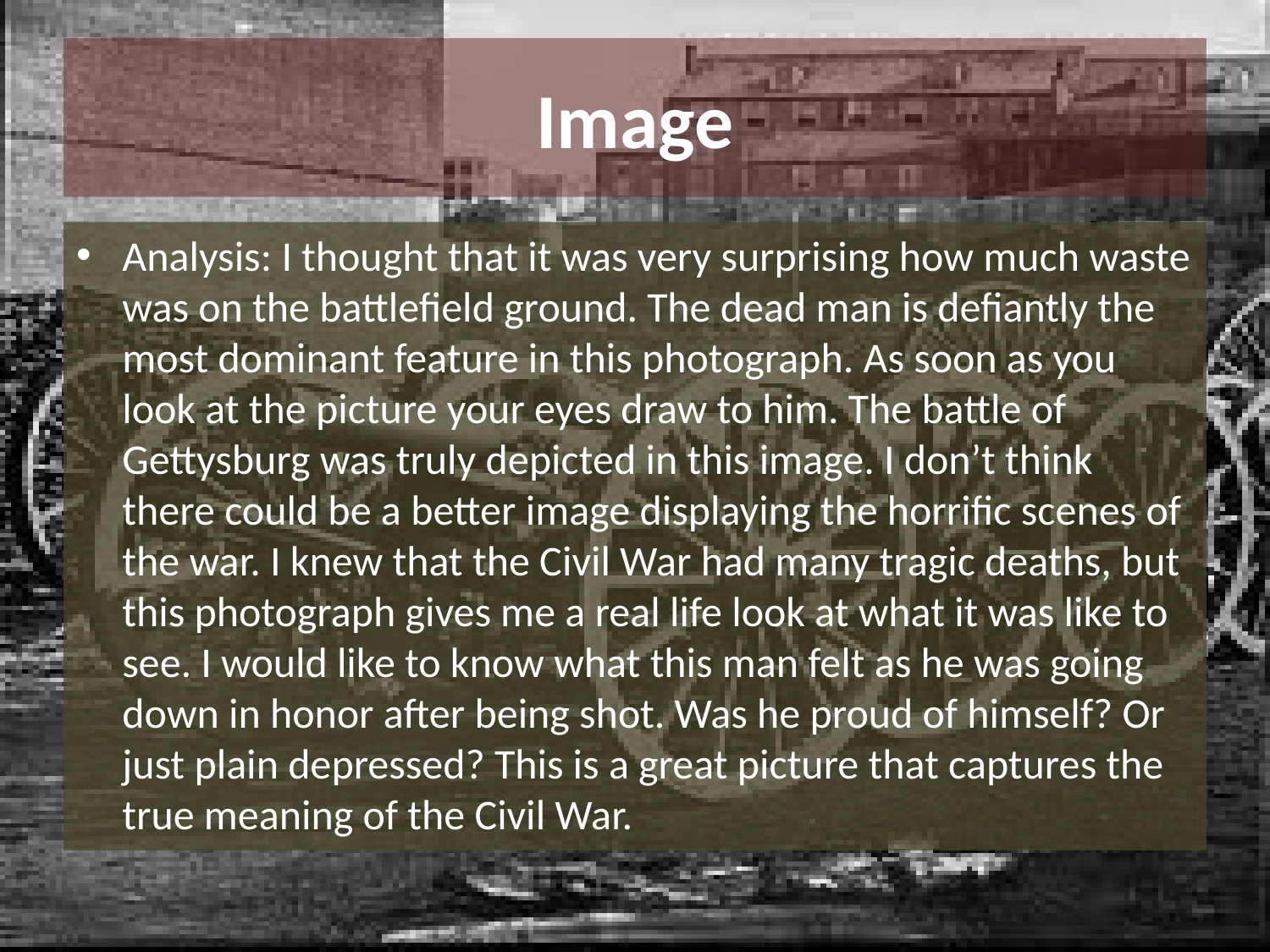

# Image
Analysis: I thought that it was very surprising how much waste was on the battlefield ground. The dead man is defiantly the most dominant feature in this photograph. As soon as you look at the picture your eyes draw to him. The battle of Gettysburg was truly depicted in this image. I don’t think there could be a better image displaying the horrific scenes of the war. I knew that the Civil War had many tragic deaths, but this photograph gives me a real life look at what it was like to see. I would like to know what this man felt as he was going down in honor after being shot. Was he proud of himself? Or just plain depressed? This is a great picture that captures the true meaning of the Civil War.